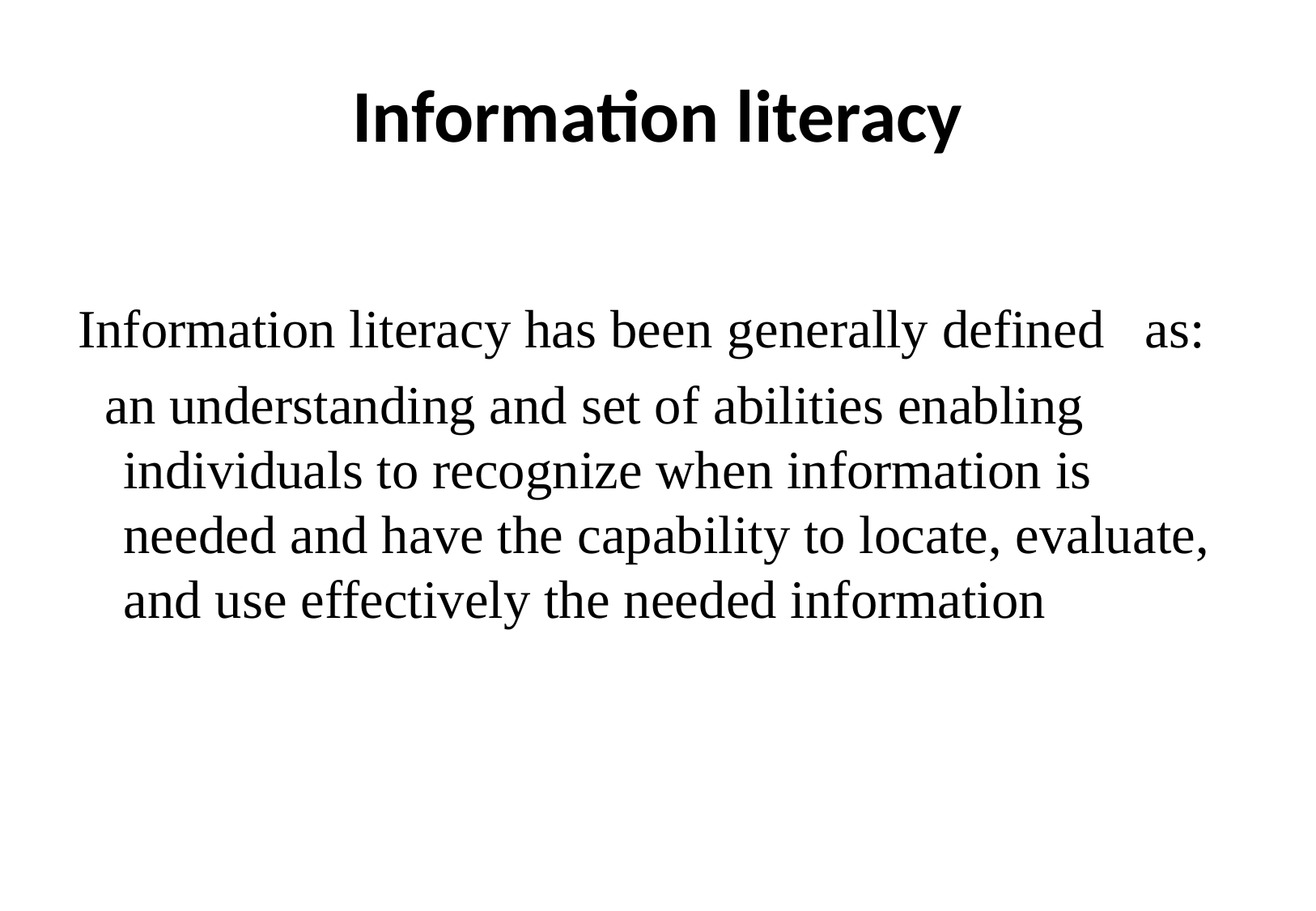

# Information literacy

Information literacy has been generally defined   as:
  an understanding and set of abilities enabling individuals to recognize when information is needed and have the capability to locate, evaluate, and use effectively the needed information